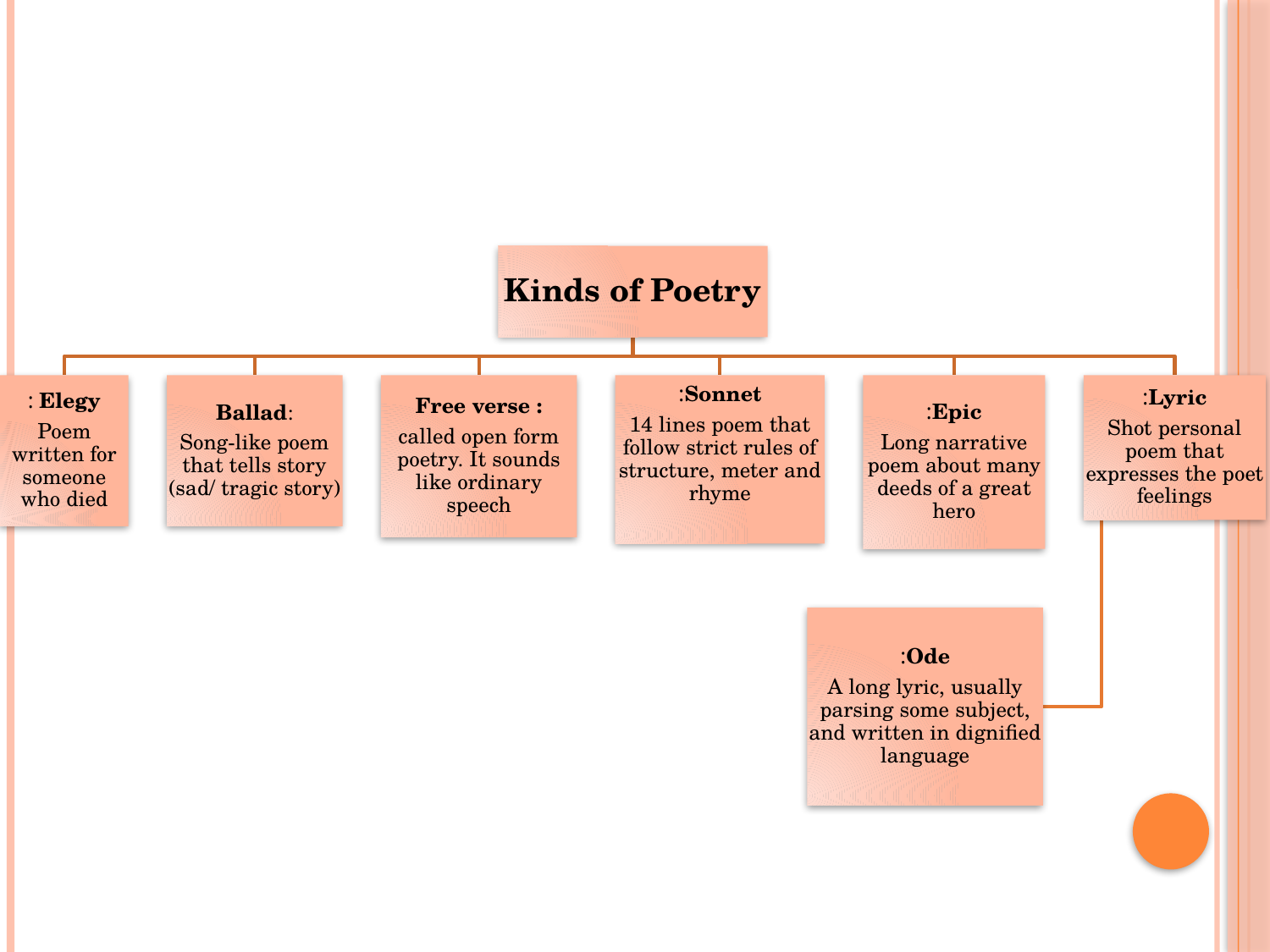

Kinds of Poetry
Elegy :
Poem written for someone who died
Ballad:
Song-like poem that tells story (sad/ tragic story)
Free verse :
called open form poetry. It sounds like ordinary speech
Sonnet:
14 lines poem that follow strict rules of structure, meter and rhyme

Epic:
Long narrative poem about many deeds of a great hero
Lyric:
Shot personal poem that expresses the poet feelings
Ode:
A long lyric, usually parsing some subject, and written in dignified language